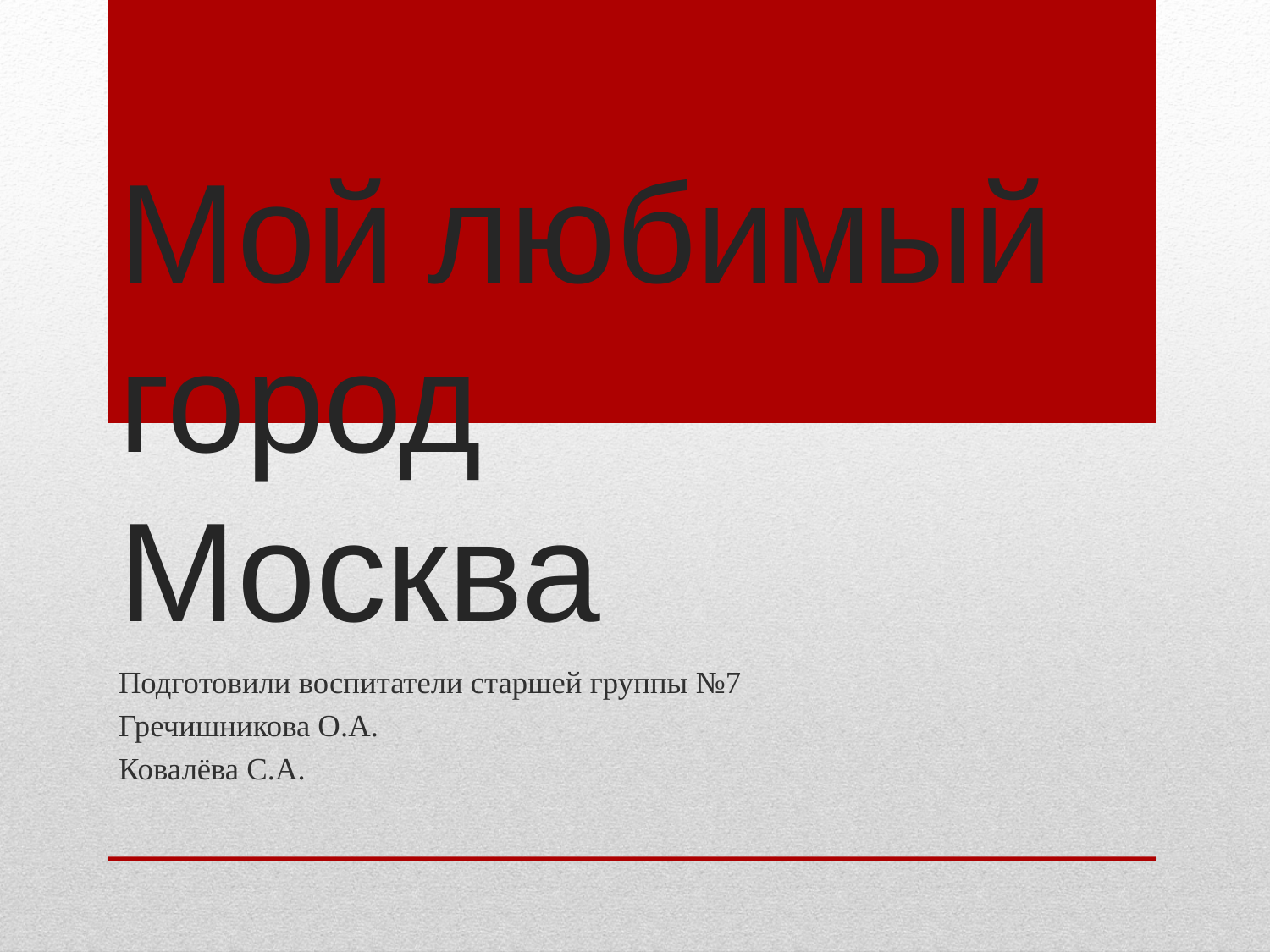

# Мой любимый город Москва
Подготовили воспитатели старшей группы №7
Гречишникова О.А.
Ковалёва С.А.